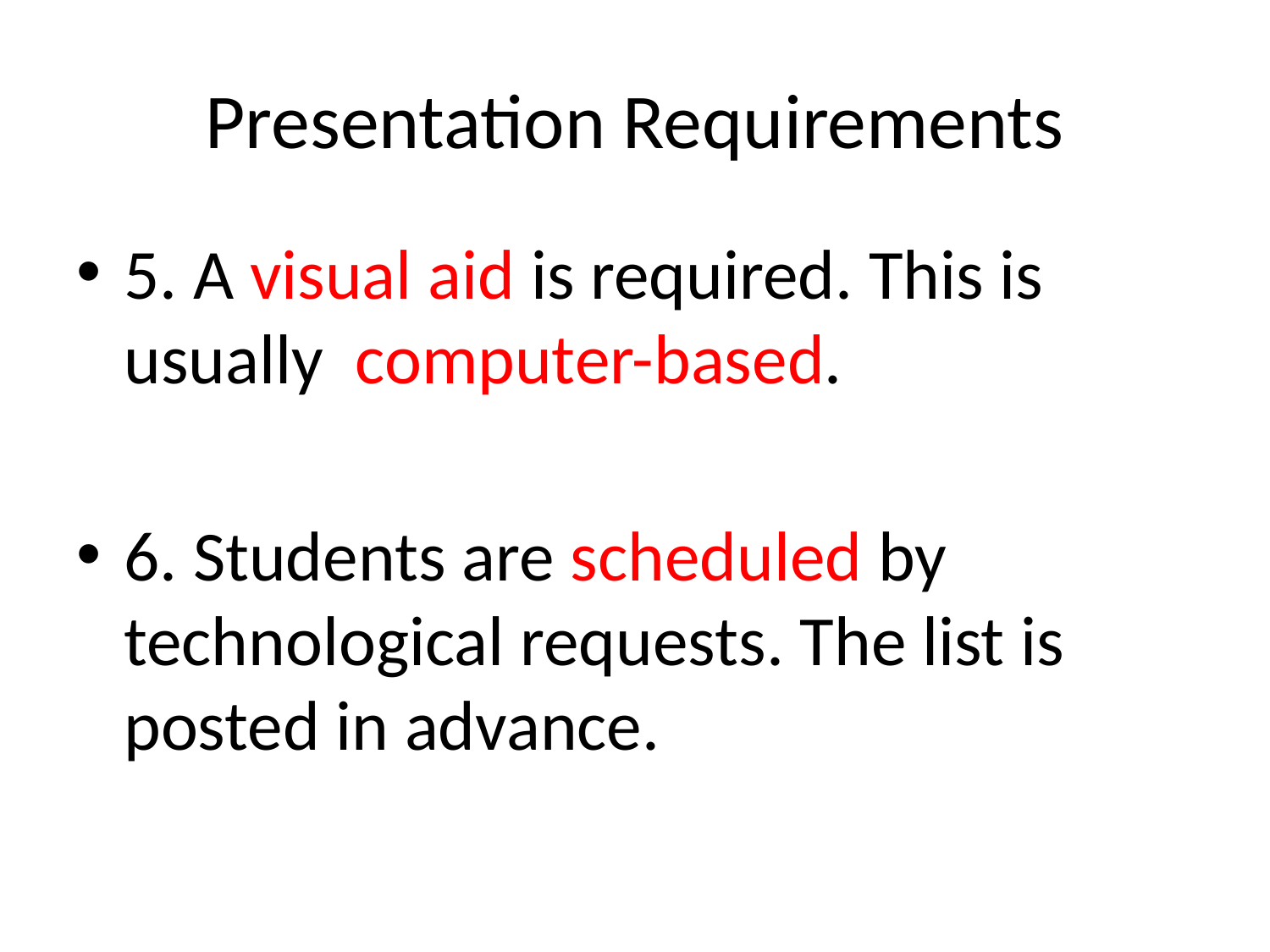

# Presentation Requirements
5. A visual aid is required. This is usually  computer-based.

6. Students are scheduled by technological requests. The list is posted in advance.